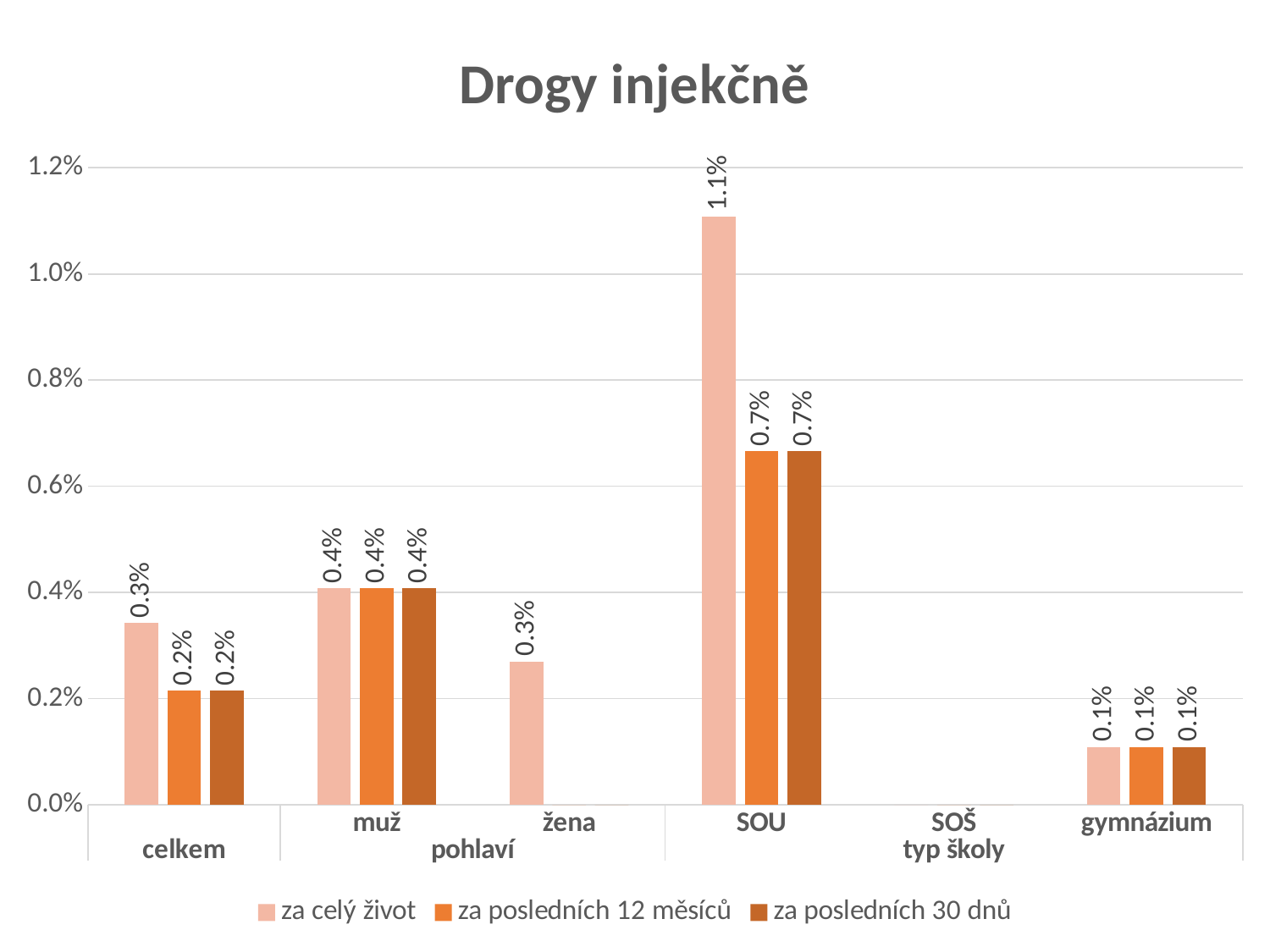

### Chart: Drogy injekčně

| Category | za celý život | za posledních 12 měsíců | za posledních 30 dnů |
|---|---|---|---|
|  | 0.0034240858431332046 | 0.0021471407844570038 | 0.0021471407844570038 |
| muž | 0.004077004667782266 | 0.004077004667782266 | 0.004077004667782266 |
| žena | 0.0026976570781530973 | 0.0 | 0.0 |
| SOU | 0.011086337822919649 | 0.0066621959621311466 | 0.0066621959621311466 |
| SOŠ | 0.0 | 0.0 | 0.0 |
| gymnázium | 0.0010943559619076134 | 0.0010943559619076134 | 0.0010943559619076134 |